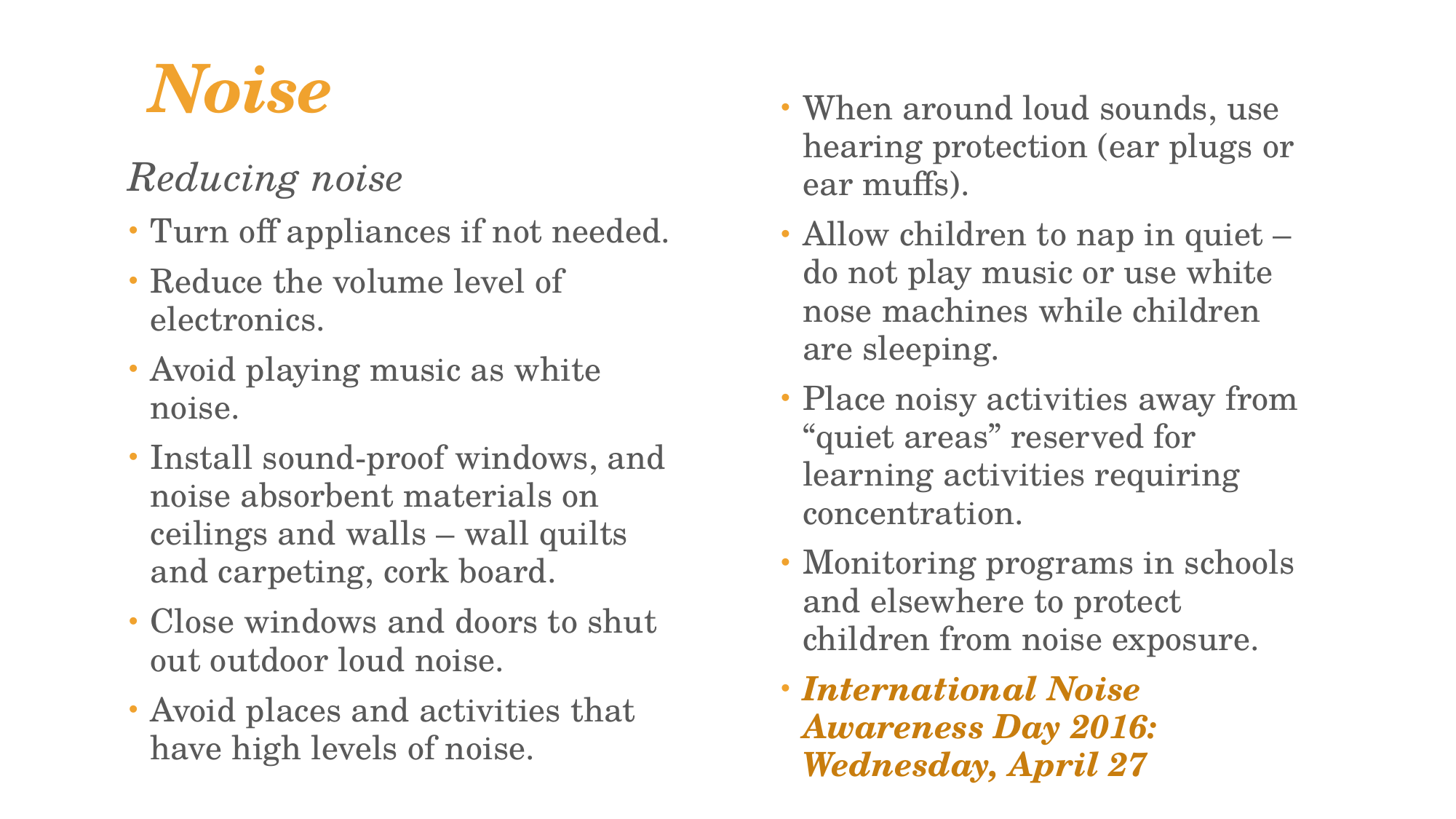

# Noise
When around loud sounds, use hearing protection (ear plugs or ear muffs).
Allow children to nap in quiet – do not play music or use white nose machines while children are sleeping.
Place noisy activities away from “quiet areas” reserved for learning activities requiring concentration.
Monitoring programs in schools and elsewhere to protect children from noise exposure.
International Noise Awareness Day 2016: Wednesday, April 27

Reducing noise
Turn off appliances if not needed.
Reduce the volume level of electronics.
Avoid playing music as white noise.
Install sound-proof windows, and noise absorbent materials on ceilings and walls – wall quilts and carpeting, cork board.
Close windows and doors to shut out outdoor loud noise.
Avoid places and activities that have high levels of noise.

Dr.IEcheverry_KSU_CAMS_CHS_HE 2nd3637
29